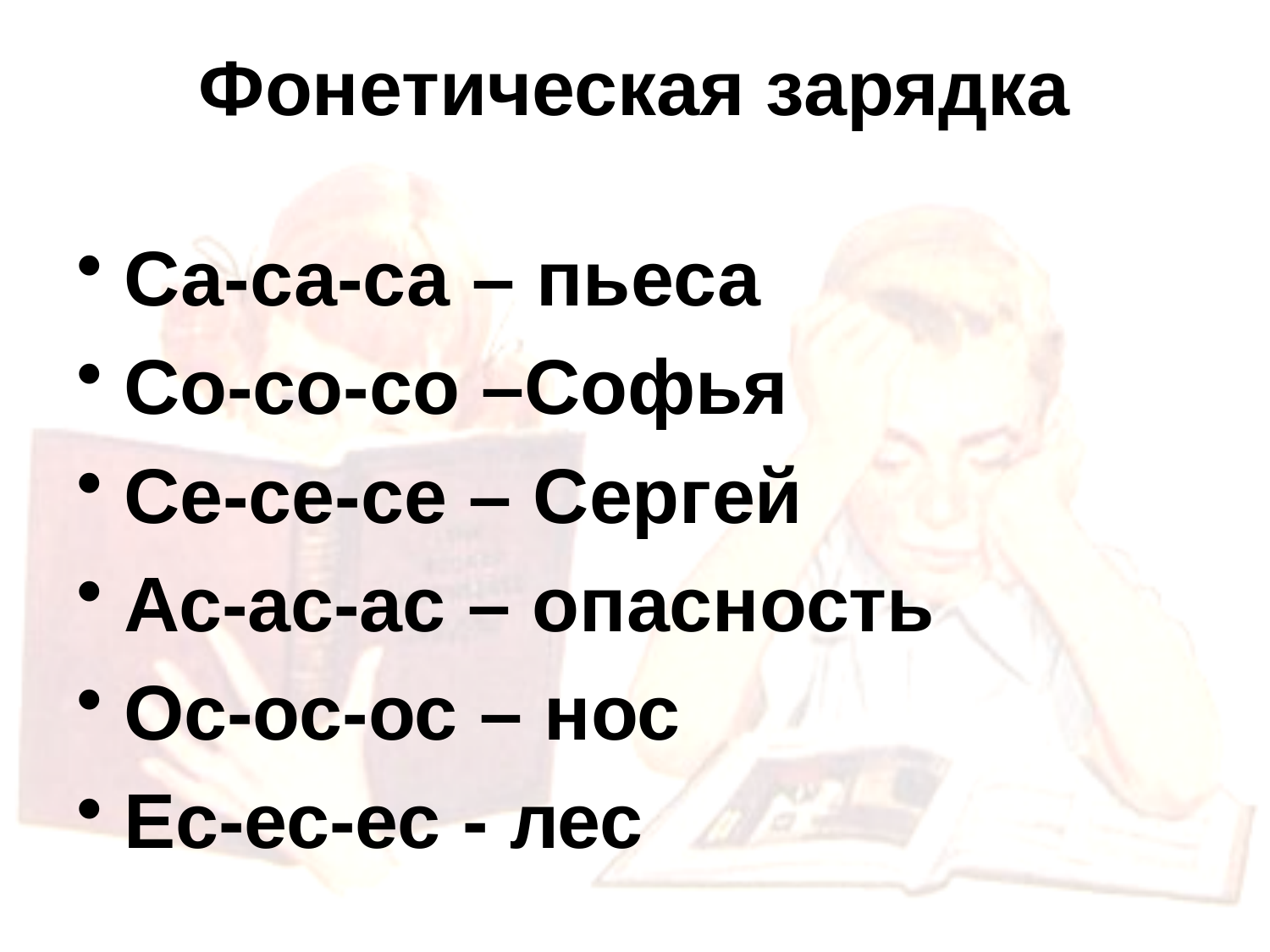

# Фонетическая зарядка
Са-са-са – пьеса
Со-со-со –Софья
Се-се-се – Сергей
Ас-ас-ас – опасность
Ос-ос-ос – нос
Ес-ес-ес - лес